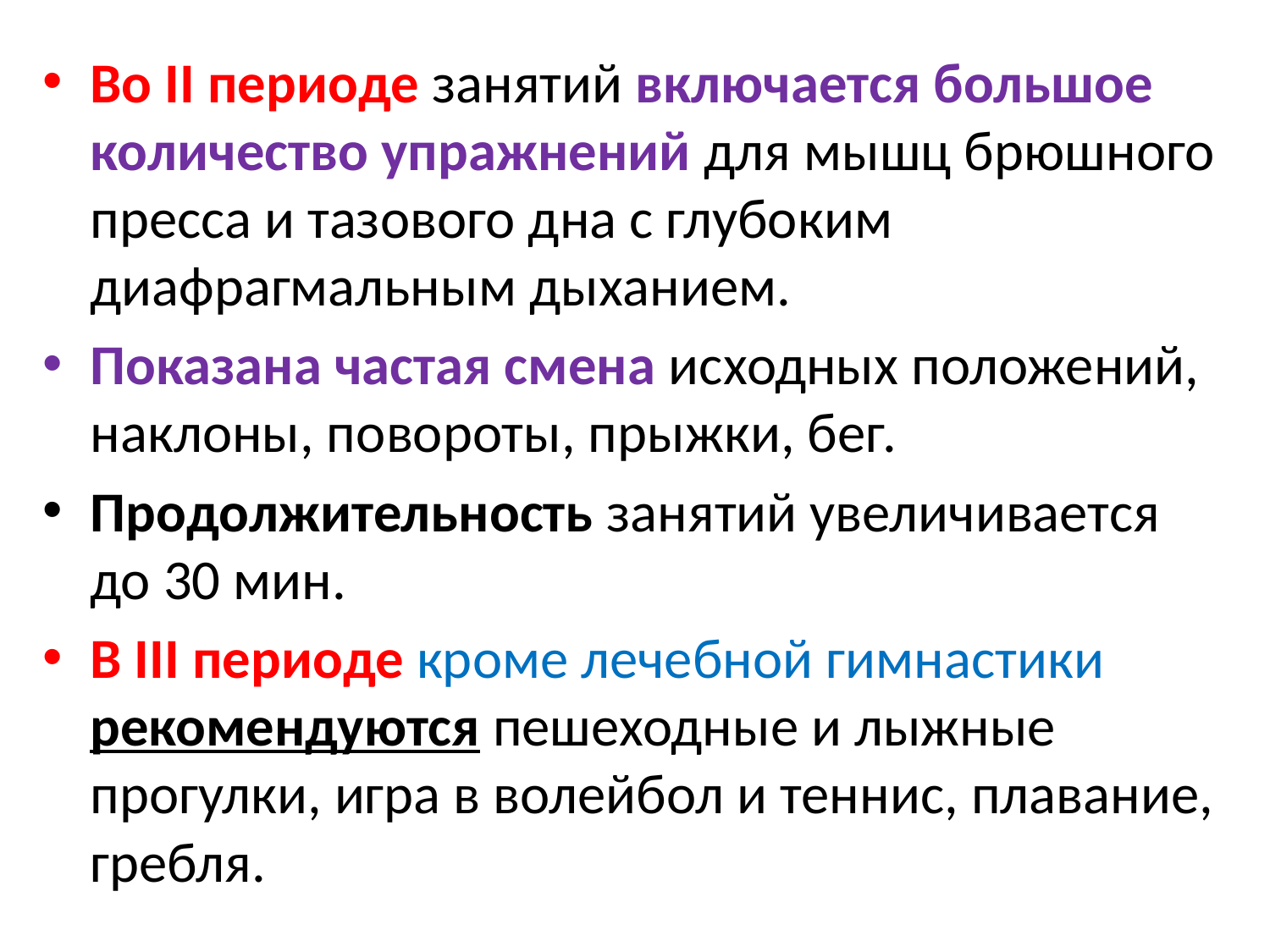

Во II периоде занятий включается большое количество упражнений для мышц брюшного пресса и тазового дна с глубоким диафрагмальным дыханием.
Показана частая смена исходных положений, наклоны, повороты, прыжки, бег.
Продолжительность занятий увеличивается до 30 мин.
В III периоде кроме лечебной гимнастики рекомендуются пешеходные и лыжные прогулки, игра в волейбол и теннис, плавание, гребля.